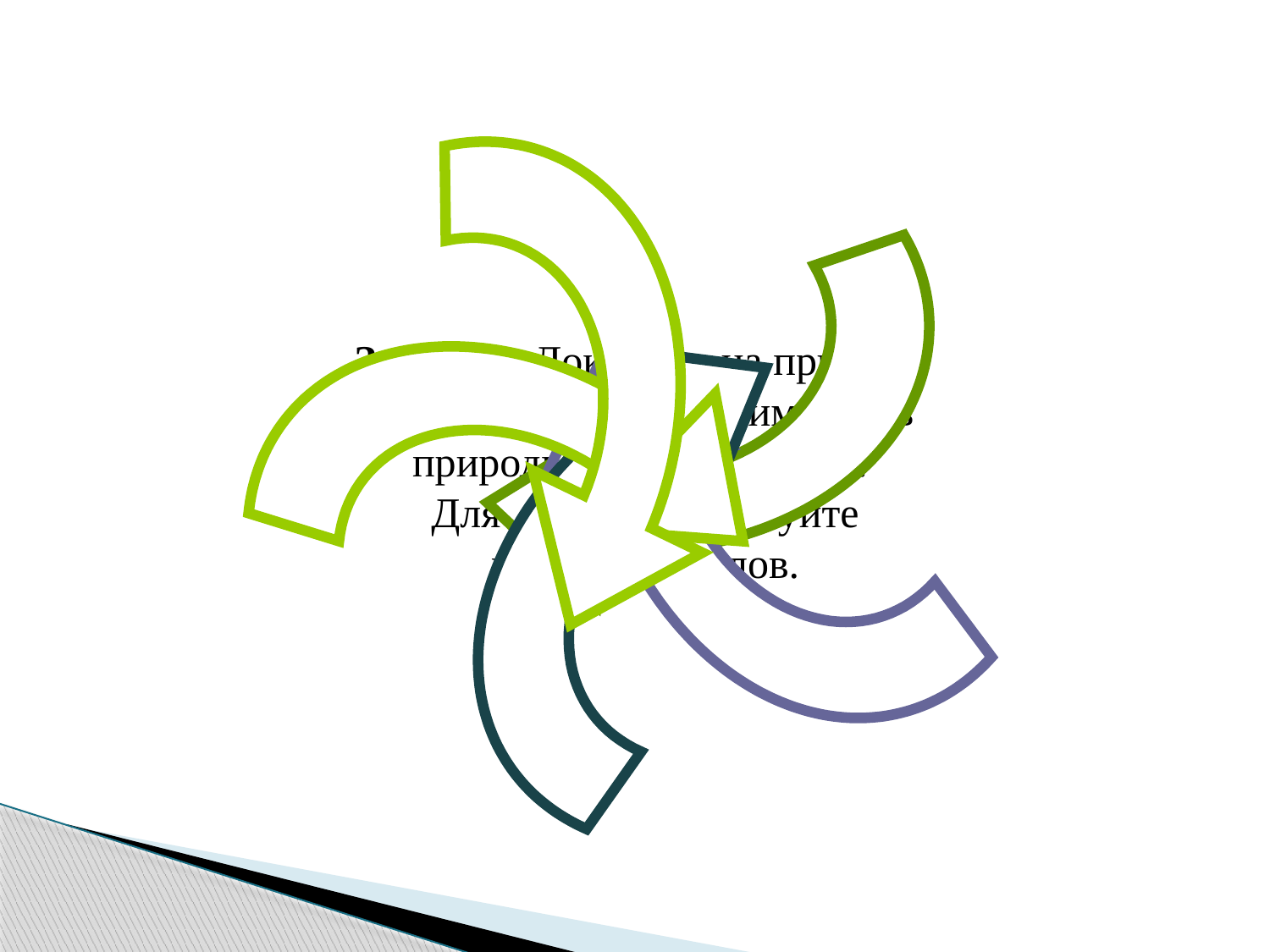

Задание: Докажите на примере
  природной зоны  взаимосвязь
природных компонентов.
 Для ответа используйте
 не более 15 слов.